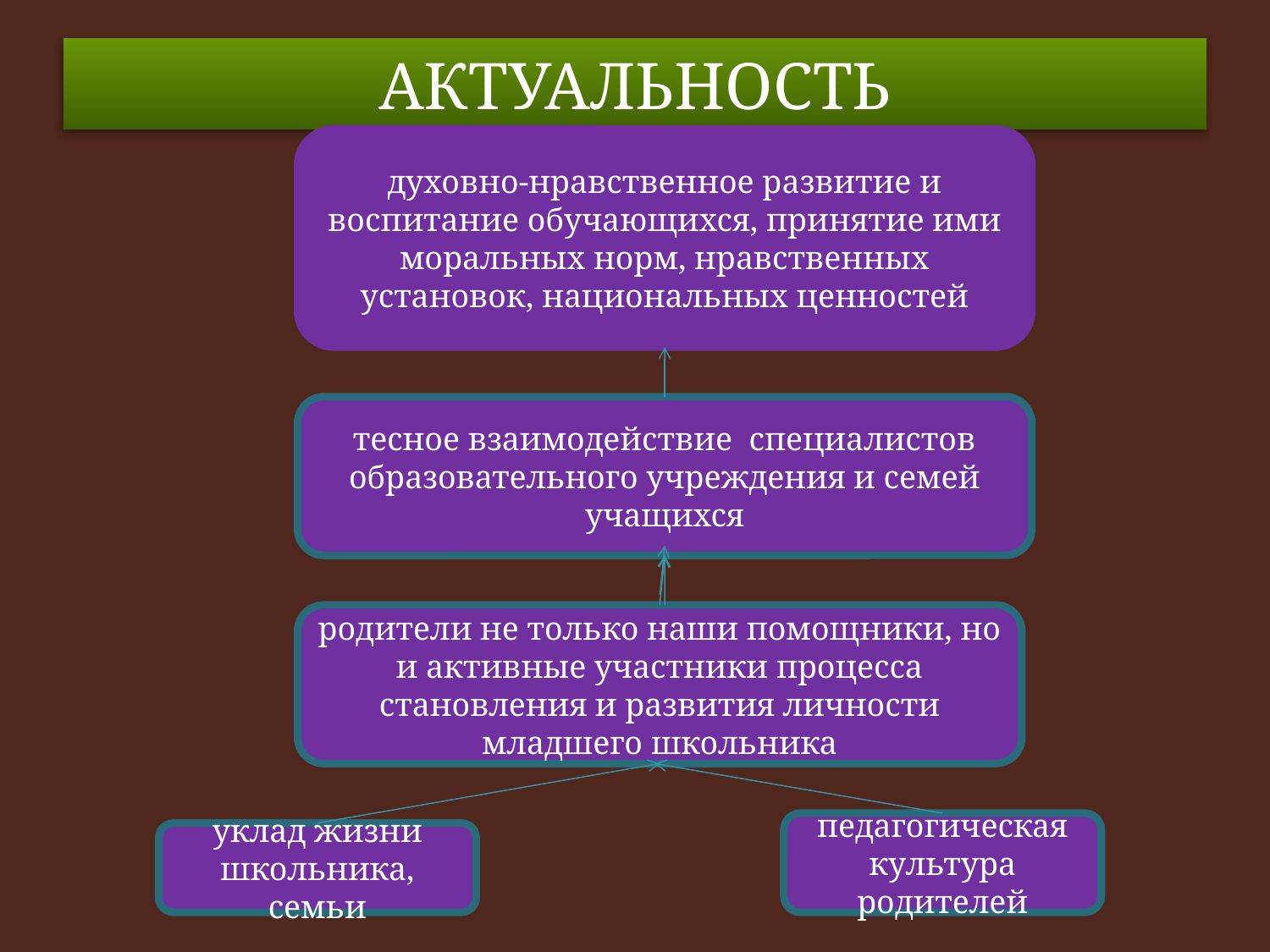

# АКТУАЛЬНОСТЬ
духовно-нравственное развитие и воспитание обучающихся, принятие ими моральных норм, нравственных установок, национальных ценностей
тесное взаимодействие  специалистов образовательного учреждения и семей учащихся
родители не только наши помощники, но и активные участники процесса становления и развития личности младшего школьника
педагогическая культура родителей
уклад жизни школьника, семьи